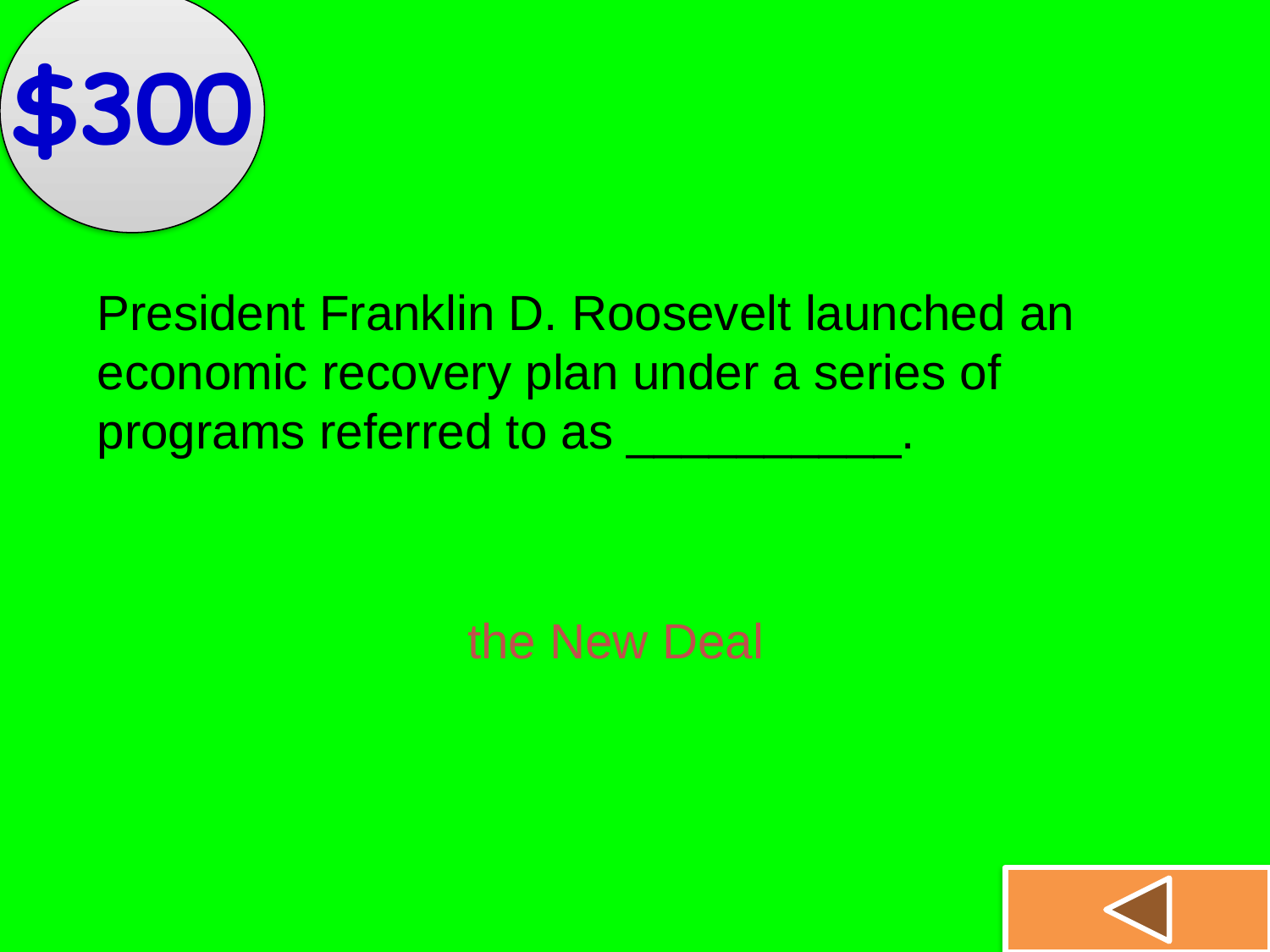

$300
President Franklin D. Roosevelt launched an economic recovery plan under a series of
programs referred to as __________.
the New Deal